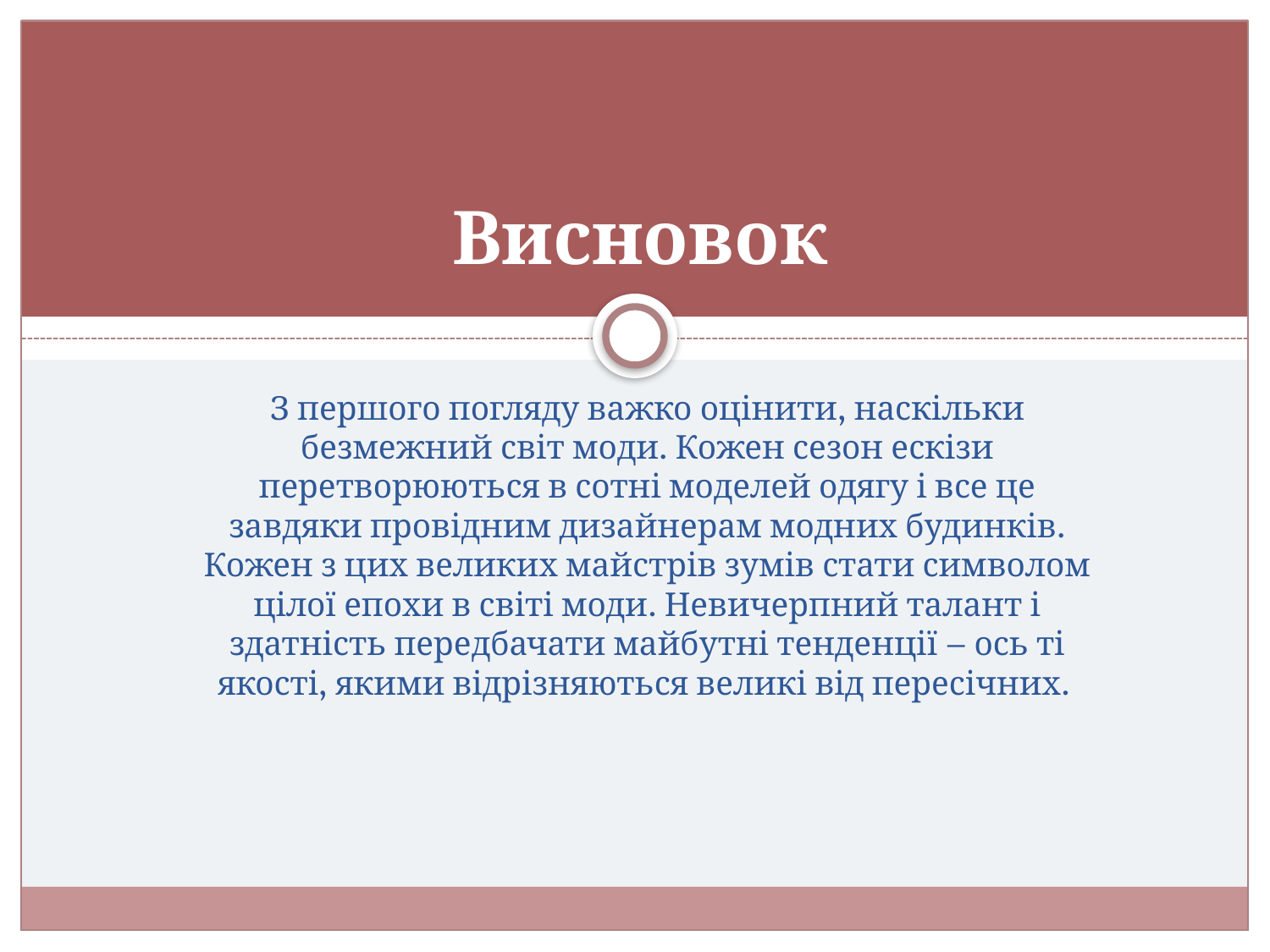

# Висновок
З першого погляду важко оцінити, наскільки безмежний світ моди. Кожен сезон ескізи перетворюються в сотні моделей одягу і все це завдяки провідним дизайнерам модних будинків. Кожен з цих великих майстрів зумів стати символом цілої епохи в світі моди. Невичерпний талант і здатність передбачати майбутні тенденції – ось ті якості, якими відрізняються великі від пересічних.